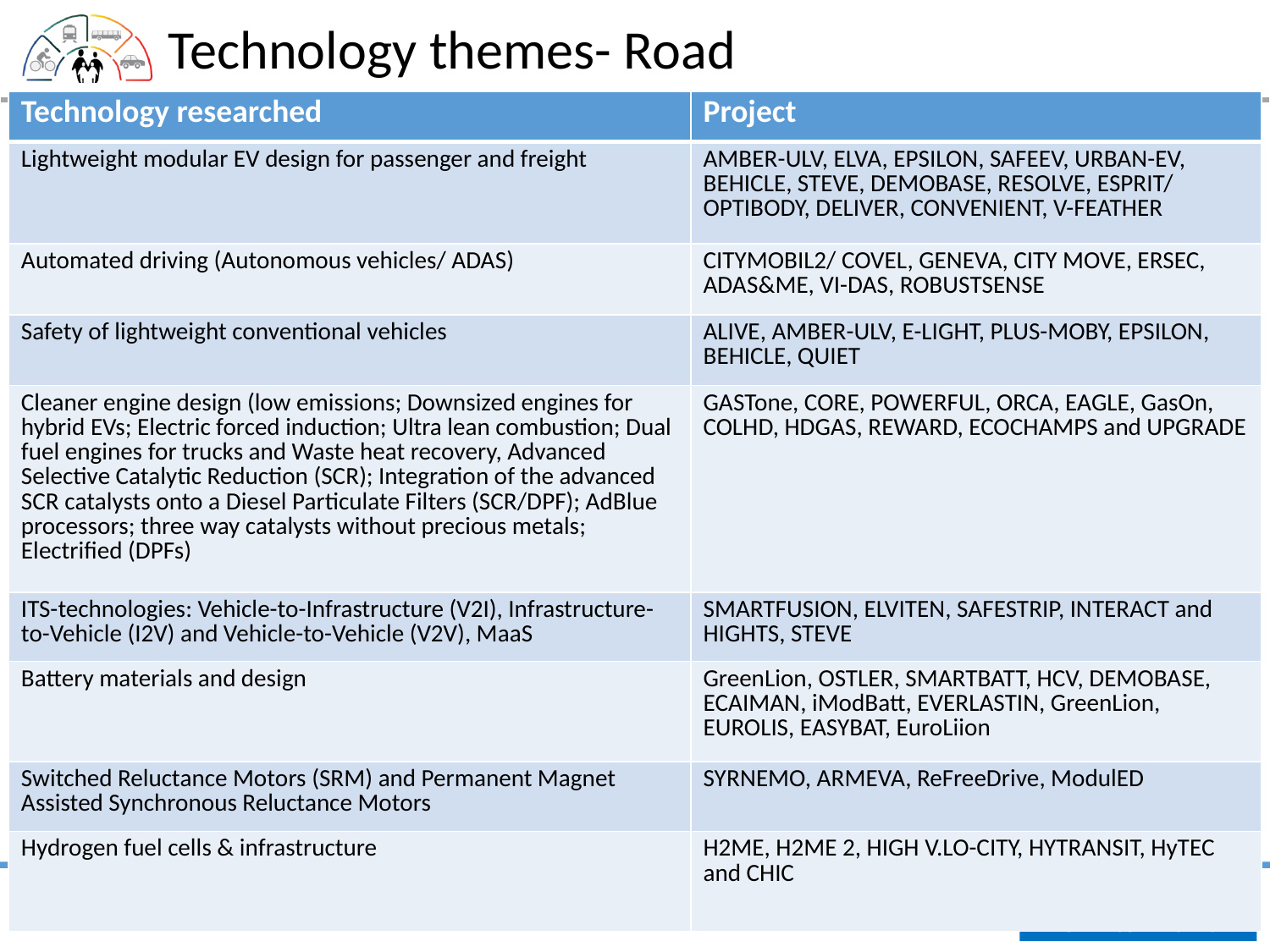

# Technology themes- Road
| Technology researched | Project |
| --- | --- |
| Lightweight modular EV design for passenger and freight | AMBER-ULV, ELVA, EPSILON, SAFEEV, URBAN-EV, BEHICLE, STEVE, DEMOBASE, RESOLVE, ESPRIT/ OPTIBODY, DELIVER, CONVENIENT, V-FEATHER |
| Automated driving (Autonomous vehicles/ ADAS) | CITYMOBIL2/ COVEL, GENEVA, CITY MOVE, ERSEC, ADAS&ME, VI-DAS, ROBUSTSENSE |
| Safety of lightweight conventional vehicles | ALIVE, AMBER-ULV, E-LIGHT, PLUS-MOBY, EPSILON, BEHICLE, QUIET |
| Cleaner engine design (low emissions; Downsized engines for hybrid EVs; Electric forced induction; Ultra lean combustion; Dual fuel engines for trucks and Waste heat recovery, Advanced Selective Catalytic Reduction (SCR); Integration of the advanced SCR catalysts onto a Diesel Particulate Filters (SCR/DPF); AdBlue processors; three way catalysts without precious metals; Electrified (DPFs) | GASTone, CORE, POWERFUL, ORCA, EAGLE, GasOn, COLHD, HDGAS, REWARD, ECOCHAMPS and UPGRADE |
| ITS-technologies: Vehicle-to-Infrastructure (V2I), Infrastructure-to-Vehicle (I2V) and Vehicle-to-Vehicle (V2V), MaaS | SMARTFUSION, ELVITEN, SAFESTRIP, INTERACT and HIGHTS, STEVE |
| Battery materials and design | GreenLion, OSTLER, SMARTBATT, HCV, DEMOBASE, ECAIMAN, iModBatt, EVERLASTIN, GreenLion, EUROLIS, EASYBAT, EuroLiion |
| Switched Reluctance Motors (SRM) and Permanent Magnet Assisted Synchronous Reluctance Motors | SYRNEMO, ARMEVA, ReFreeDrive, ModulED |
| Hydrogen fuel cells & infrastructure | H2ME, H2ME 2, HIGH V.LO-CITY, HYTRANSIT, HyTEC and CHIC |